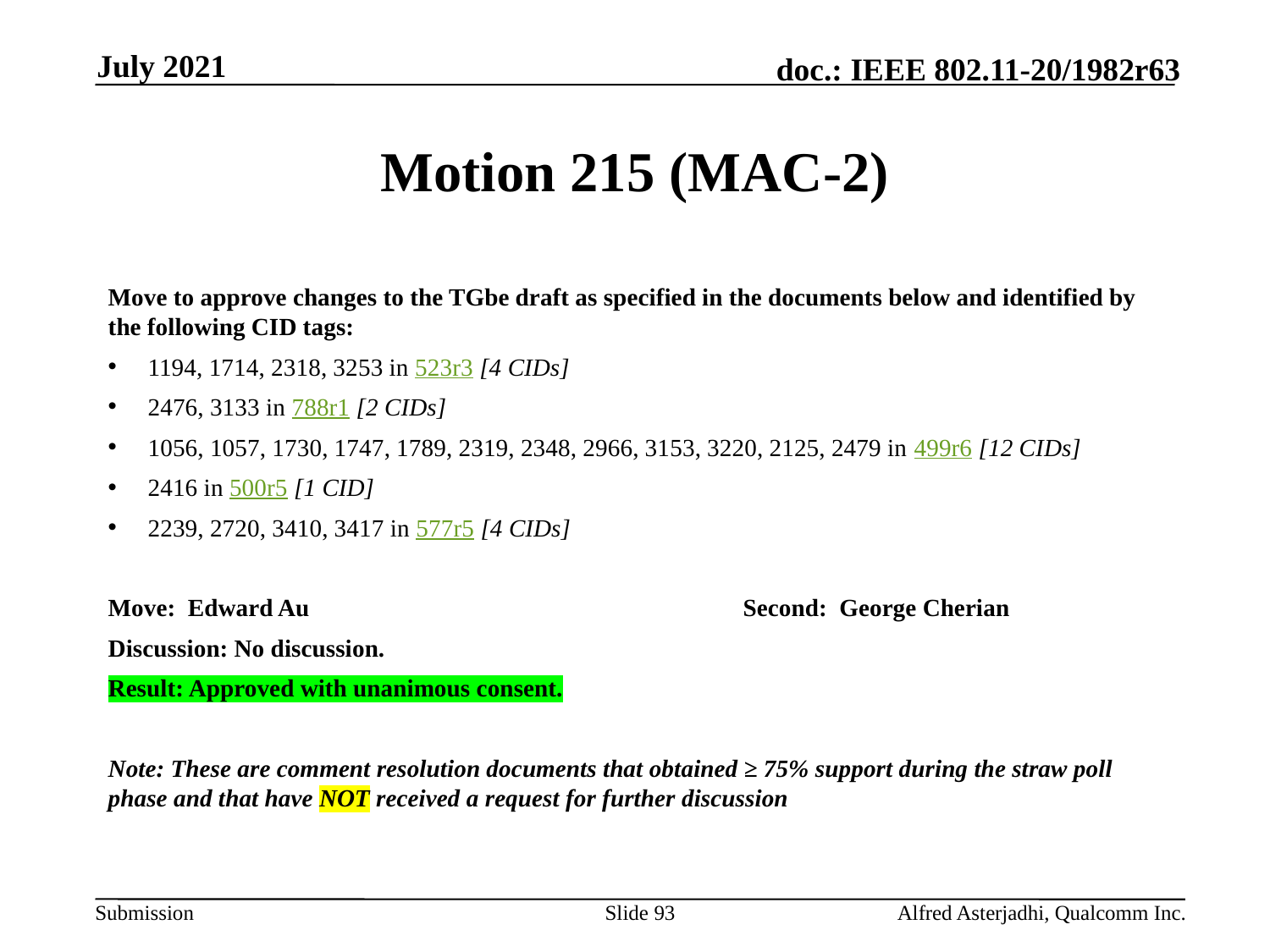

July 2021
# Motion 215 (MAC-2)
Move to approve changes to the TGbe draft as specified in the documents below and identified by the following CID tags:
1194, 1714, 2318, 3253 in 523r3 [4 CIDs]
2476, 3133 in 788r1 [2 CIDs]
1056, 1057, 1730, 1747, 1789, 2319, 2348, 2966, 3153, 3220, 2125, 2479 in 499r6 [12 CIDs]
2416 in 500r5 [1 CID]
2239, 2720, 3410, 3417 in 577r5 [4 CIDs]

Move:  Edward Au				Second:  George Cherian
Discussion: No discussion.
Result: Approved with unanimous consent.

Note: These are comment resolution documents that obtained ≥ 75% support during the straw poll phase and that have NOT received a request for further discussion
Slide 93
Alfred Asterjadhi, Qualcomm Inc.